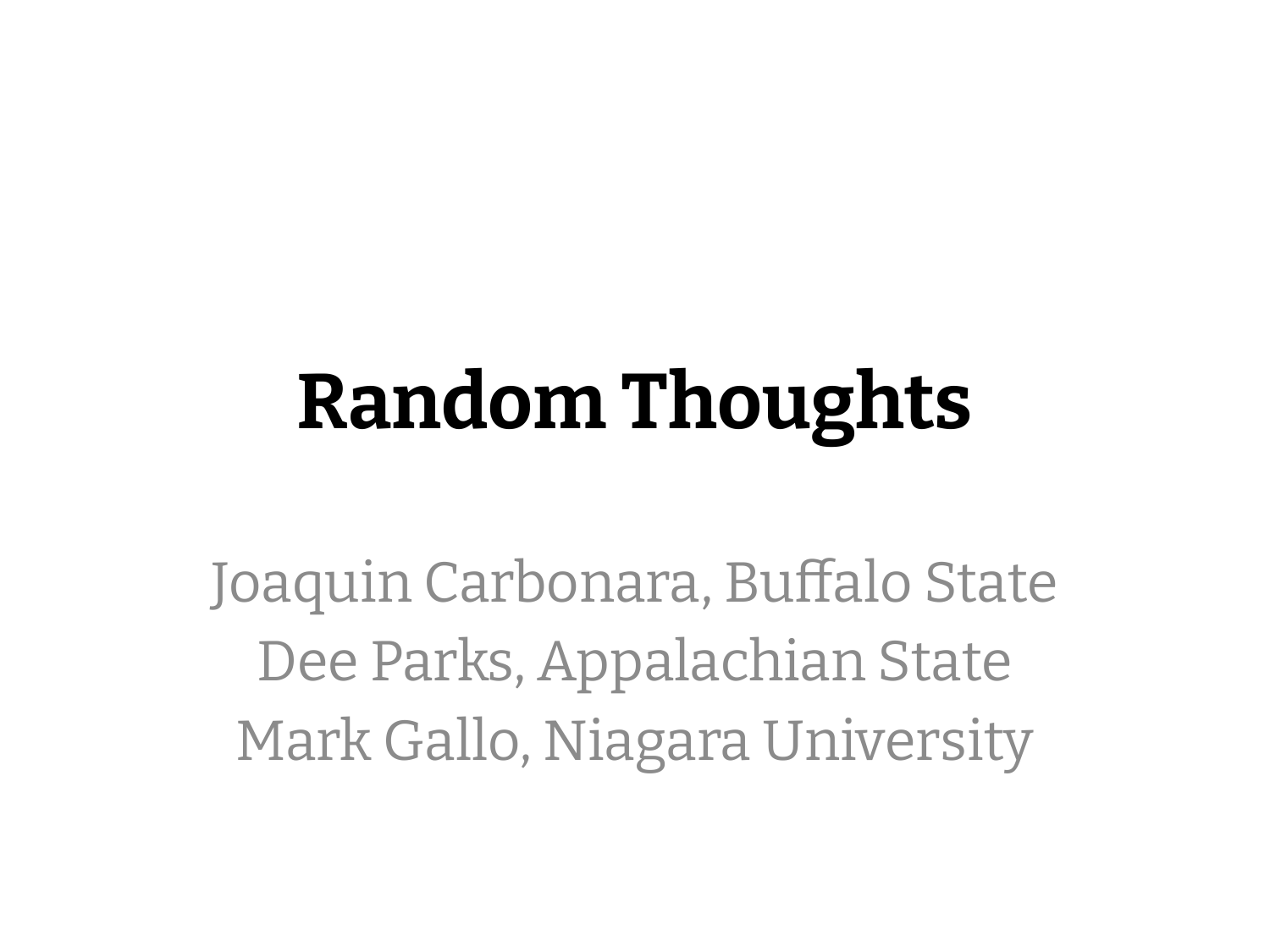

# Random Thoughts
Joaquin Carbonara, Buffalo State
Dee Parks, Appalachian State
Mark Gallo, Niagara University